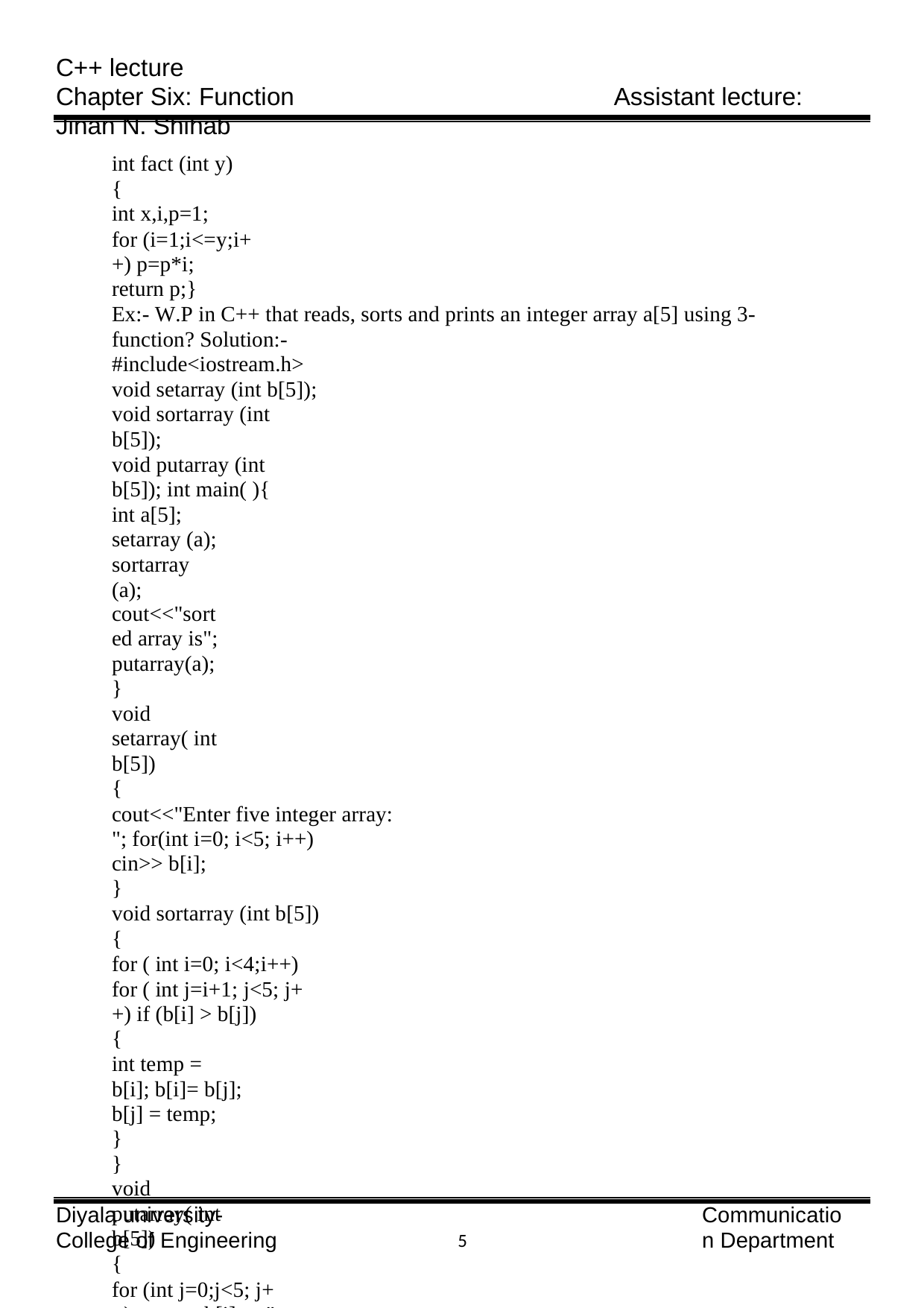

C++ lecture
Chapter Six: Function	Assistant lecture: Jinan N. Shihab

int fact (int y)
{
int x,i,p=1;
for (i=1;i<=y;i++) p=p*i;
return p;}
Ex:- W.P in C++ that reads, sorts and prints an integer array a[5] using 3-function? Solution:-
#include<iostream.h> void setarray (int b[5]); void sortarray (int b[5]);
void putarray (int b[5]); int main( ){
int a[5]; setarray (a); sortarray (a);
cout<<"sorted array is";
putarray(a);}
void setarray( int b[5])
{
cout<<"Enter five integer array: "; for(int i=0; i<5; i++)
cin>> b[i];
}
void sortarray (int b[5])
{
for ( int i=0; i<4;i++) for ( int j=i+1; j<5; j++) if (b[i] > b[j])
{
int temp = b[i]; b[i]= b[j];
b[j] = temp;
}
}
void putarray( int b[5])
{
for (int j=0;j<5; j++) cout<< b[j] <<" "; cout<<endl;
}

Diyala university- College of Engineering
Communication Department

5